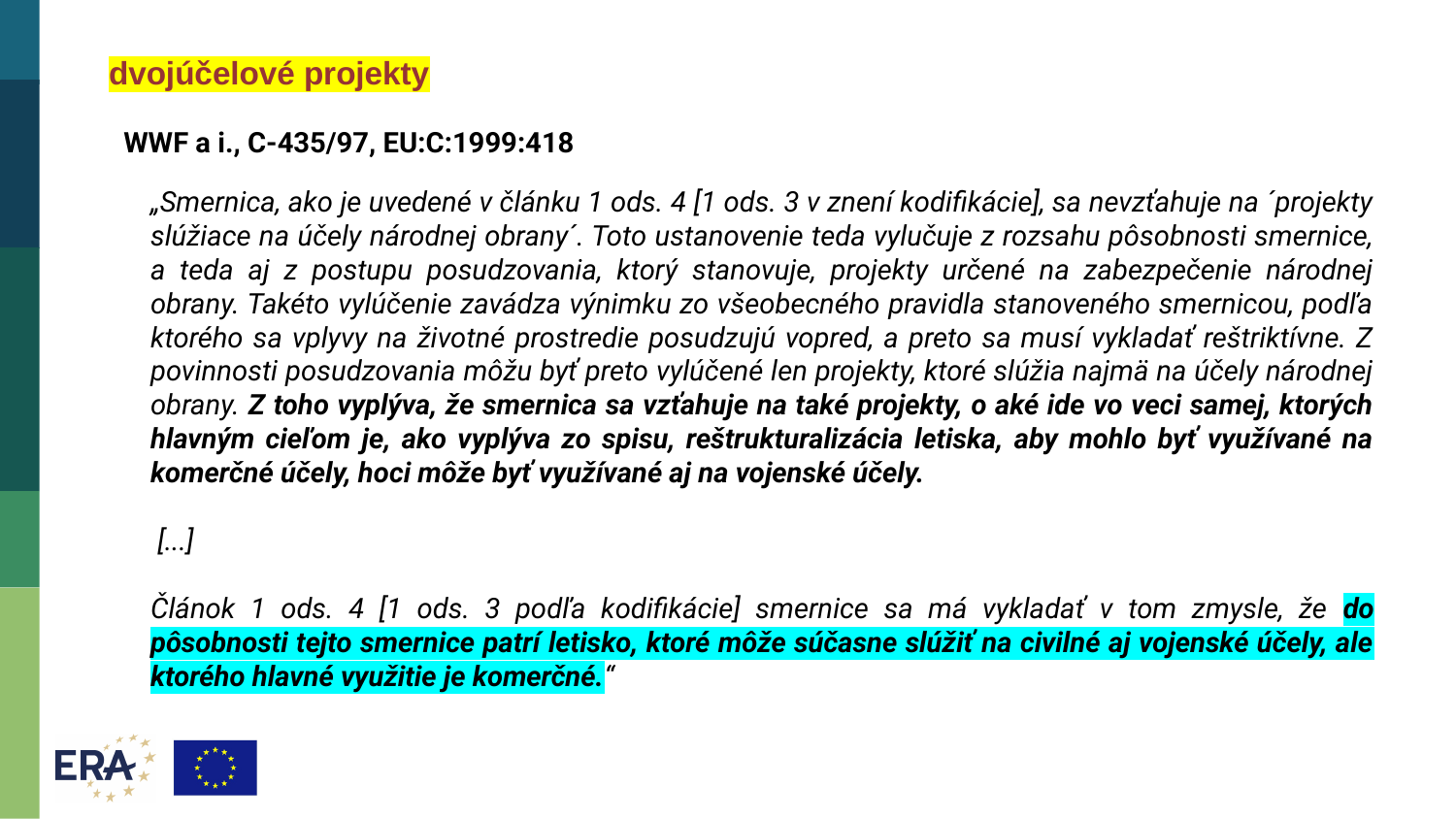

dvojúčelové projekty

WWF a i., C-435/97, EU:C:1999:418
„Smernica, ako je uvedené v článku 1 ods. 4 [1 ods. 3 v znení kodifikácie], sa nevzťahuje na ´projekty slúžiace na účely národnej obrany´. Toto ustanovenie teda vylučuje z rozsahu pôsobnosti smernice, a teda aj z postupu posudzovania, ktorý stanovuje, projekty určené na zabezpečenie národnej obrany. Takéto vylúčenie zavádza výnimku zo všeobecného pravidla stanoveného smernicou, podľa ktorého sa vplyvy na životné prostredie posudzujú vopred, a preto sa musí vykladať reštriktívne. Z povinnosti posudzovania môžu byť preto vylúčené len projekty, ktoré slúžia najmä na účely národnej obrany. Z toho vyplýva, že smernica sa vzťahuje na také projekty, o aké ide vo veci samej, ktorých hlavným cieľom je, ako vyplýva zo spisu, reštrukturalizácia letiska, aby mohlo byť využívané na komerčné účely, hoci môže byť využívané aj na vojenské účely.

 [...]

Článok 1 ods. 4 [1 ods. 3 podľa kodifikácie] smernice sa má vykladať v tom zmysle, že do pôsobnosti tejto smernice patrí letisko, ktoré môže súčasne slúžiť na civilné aj vojenské účely, ale ktorého hlavné využitie je komerčné.“